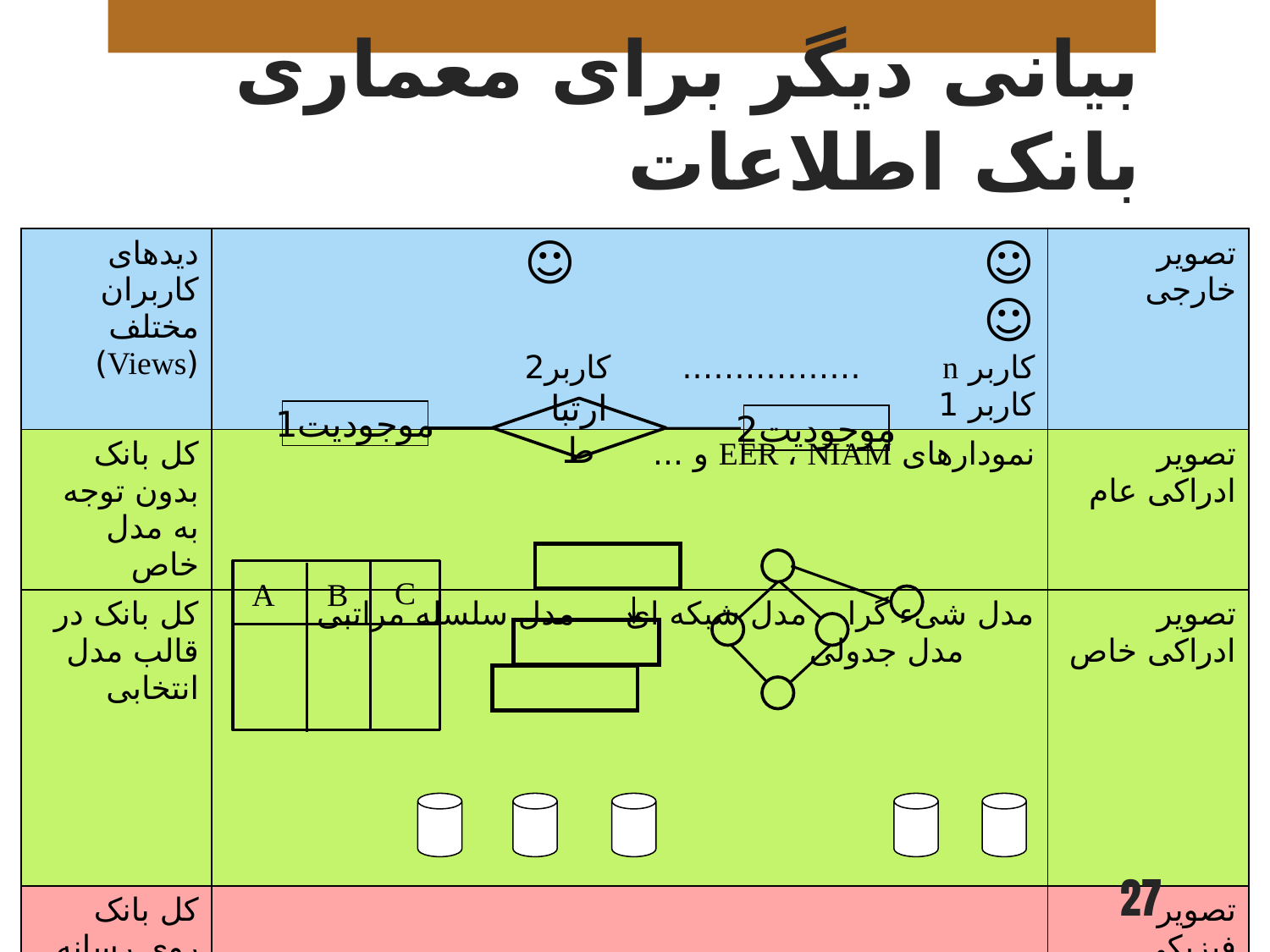

# بیانی دیگر برای معماری بانک اطلاعات
| دیدهای کاربران مختلف (Views) | ☺ ☺ ☺ کاربر n ……….……. کاربر2 کاربر 1 | تصویر خارجی |
| --- | --- | --- |
| کل بانک بدون توجه به مدل خاص | نمودارهای EER ، NIAM و ... | تصویر ادراکی عام |
| کل بانک در قالب مدل انتخابی | مدل شیء گرا مدل شبکه ای مدل سلسله مراتبی مدل جدولی | تصویر ادراکی خاص |
| کل بانک روی رسانه ها |  | تصویر فیزیکی |
ارتباط
موجودیت1
موجودیت2

C
A
B

27